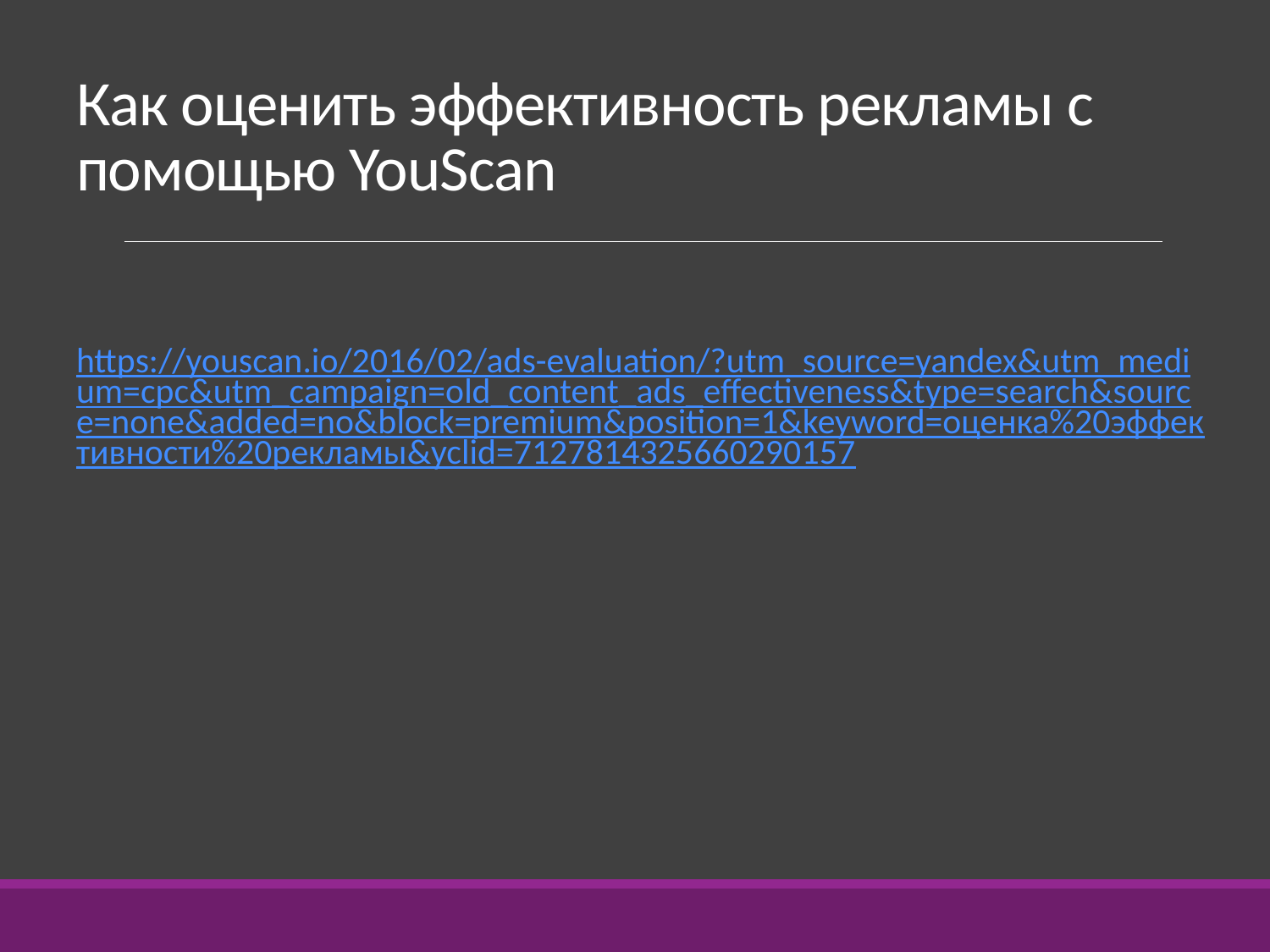

# Как оценить эффективность рекламы с помощью YouScan
https://youscan.io/2016/02/ads-evaluation/?utm_source=yandex&utm_medium=cpc&utm_campaign=old_content_ads_effectiveness&type=search&source=none&added=no&block=premium&position=1&keyword=оценка%20эффективности%20рекламы&yclid=7127814325660290157